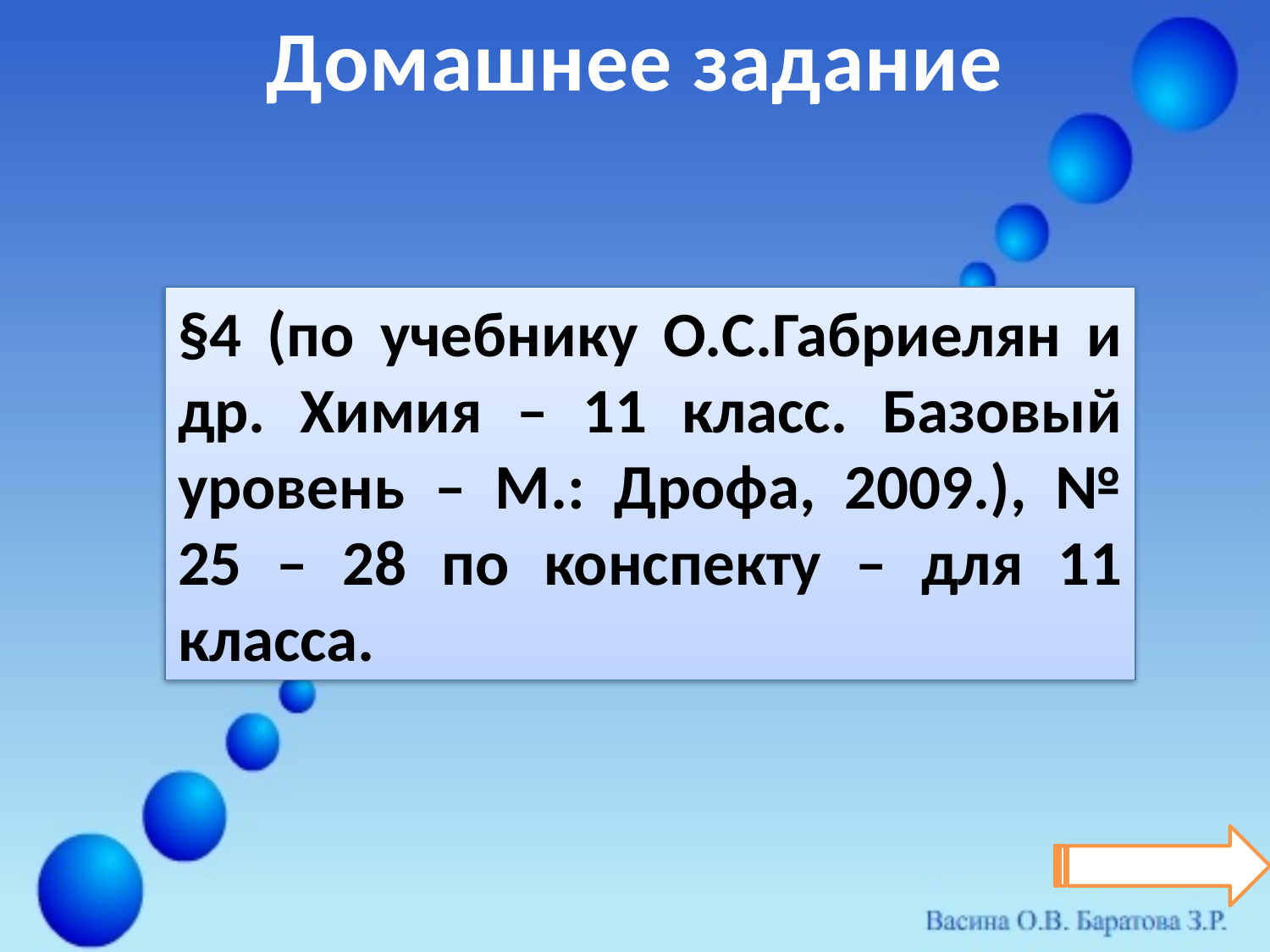

Домашнее задание
§4 (по учебнику О.С.Габриелян и др. Химия – 11 класс. Базовый уровень – М.: Дрофа, 2009.), № 25 – 28 по конспекту – для 11 класса.
Р